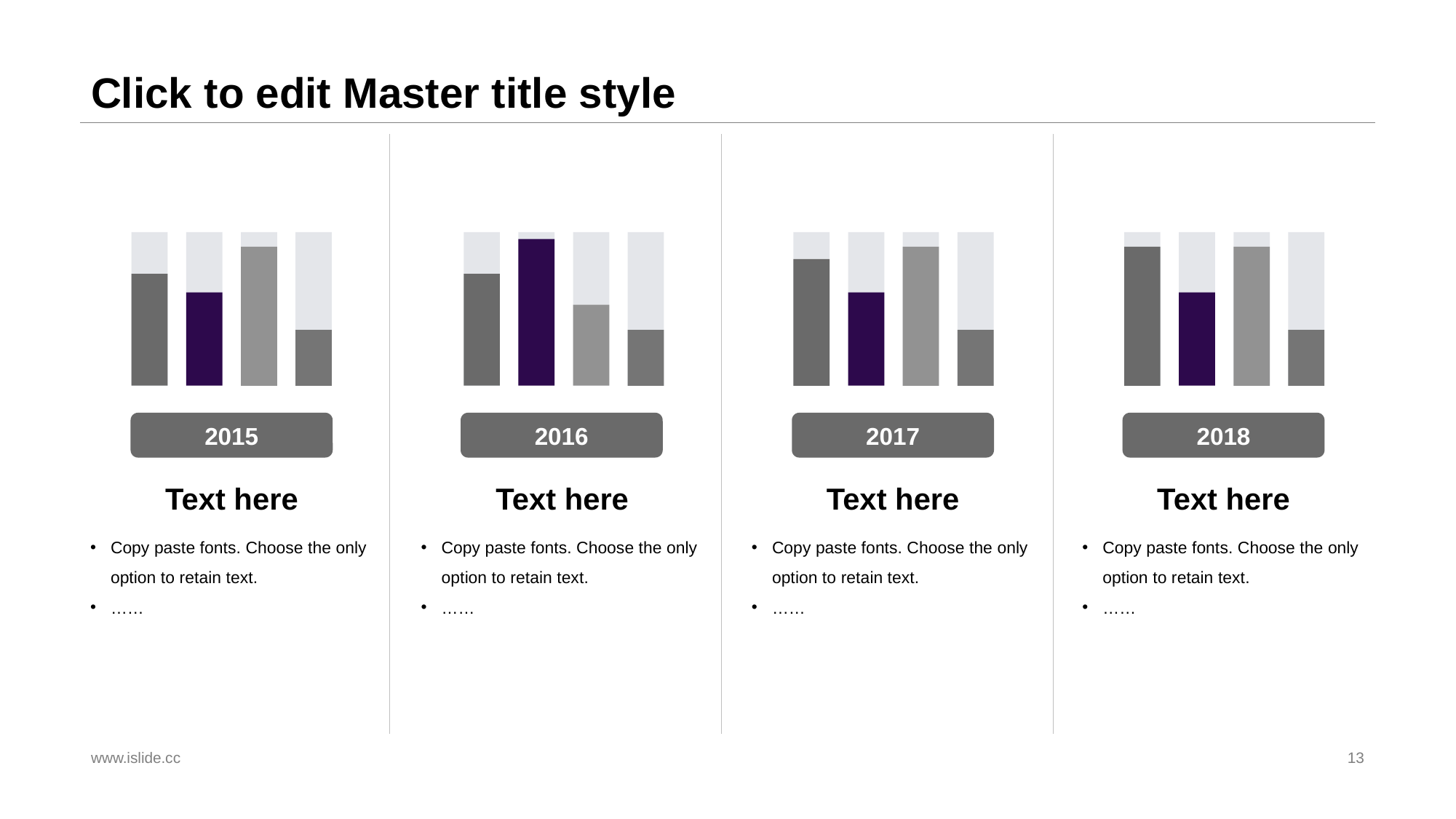

# Click to edit Master title style

2015
Text here
Copy paste fonts. Choose the only option to retain text.
……

2016
Text here
Copy paste fonts. Choose the only option to retain text.
……

2017
Text here
Copy paste fonts. Choose the only option to retain text.
……

2018
Text here
Copy paste fonts. Choose the only option to retain text.
……
www.islide.cc
13